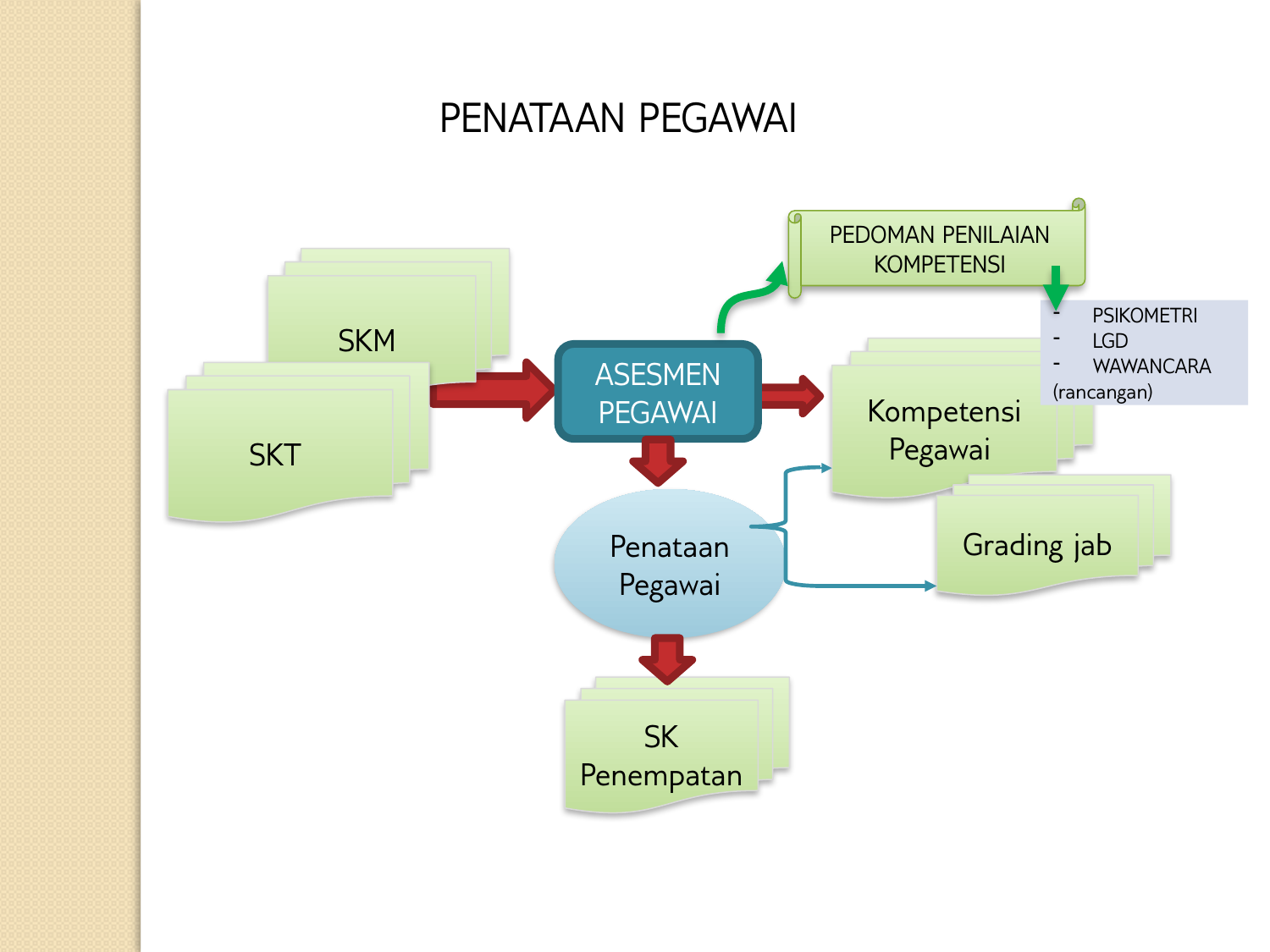

PENATAAN PEGAWAI
PEDOMAN PENILAIAN KOMPETENSI
SKM
PSIKOMETRI
LGD
WAWANCARA
(rancangan)
Kompetensi Pegawai
ASESMEN PEGAWAI

SKT

Grading jab
Penataan Pegawai

SK Penempatan